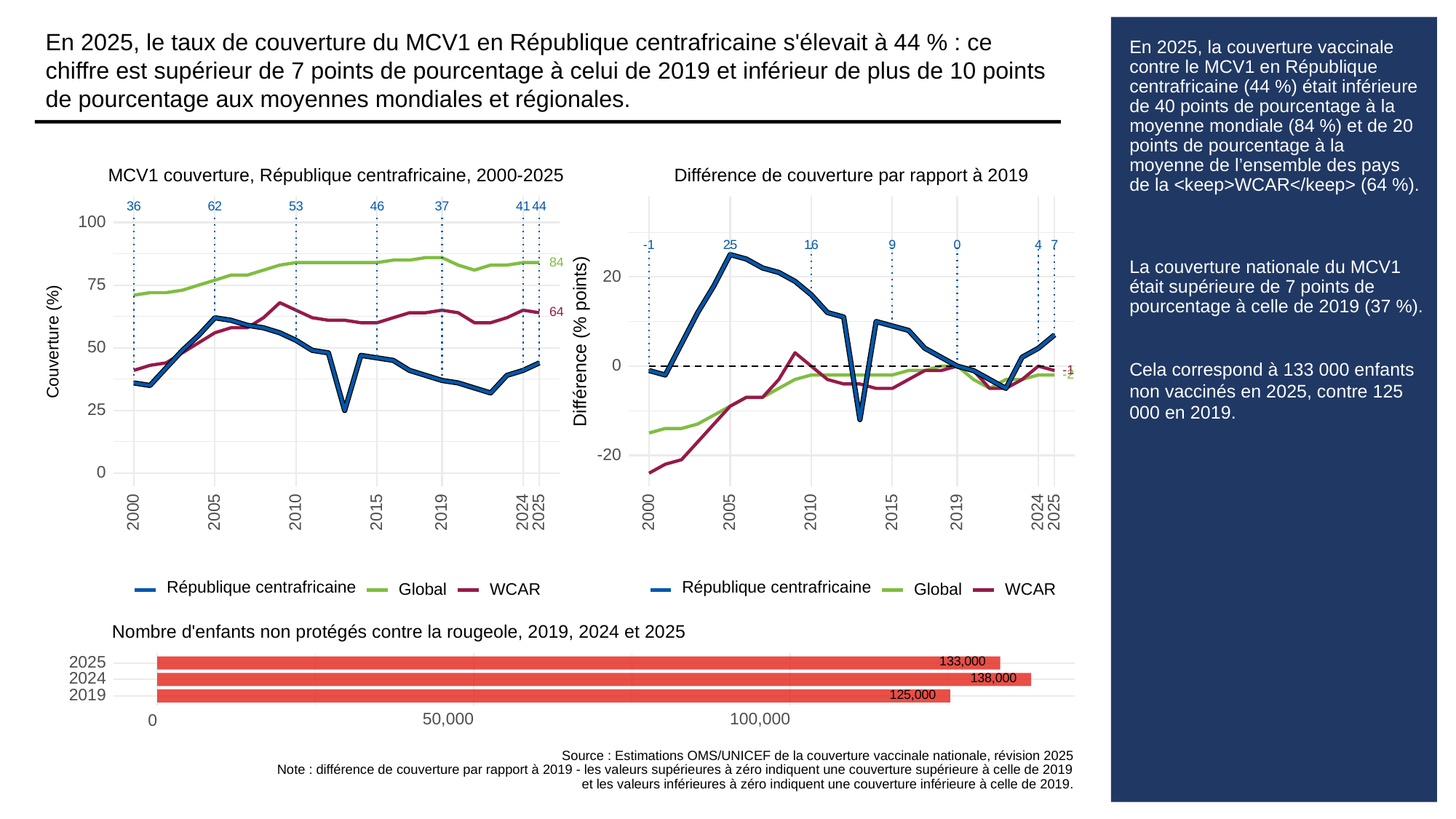

En 2025, le taux de couverture du MCV1 en République centrafricaine s'élevait à 44 % : ce chiffre est supérieur de 7 points de pourcentage à celui de 2019 et inférieur de plus de 10 points de pourcentage aux moyennes mondiales et régionales.
# En 2025, la couverture vaccinale contre le MCV1 en République centrafricaine (44 %) était inférieure de 40 points de pourcentage à la moyenne mondiale (84 %) et de 20 points de pourcentage à la moyenne de l’ensemble des pays de la <keep>WCAR</keep> (64 %).

La couverture nationale du MCV1 était supérieure de 7 points de pourcentage à celle de 2019 (37 %).

Cela correspond à 133 000 enfants non vaccinés en 2025, contre 125 000 en 2019.

MCV1 couverture, République centrafricaine, 2000-2025
Différence de couverture par rapport à 2019

36
53
37
62
46
41
44
100

25
16
9
0
-1
4
7

84
20

75

64

Différence (% points)
Couverture (%)
50

0
-1

-2

25

-20

0

2000
2005
2010
2015
2019
2024
2025
2000
2005
2010
2015
2019
2024
2025
République centrafricaine
République centrafricaine
Global
WCAR
Global
WCAR

Nombre d'enfants non protégés contre la rougeole, 2019, 2024 et 2025

133,000
2025

138,000
2024

125,000
2019

50,000
100,000
0
Source : Estimations OMS/UNICEF de la couverture vaccinale nationale, révision 2025
Note : différence de couverture par rapport à 2019 - les valeurs supérieures à zéro indiquent une couverture supérieure à celle de 2019
et les valeurs inférieures à zéro indiquent une couverture inférieure à celle de 2019.